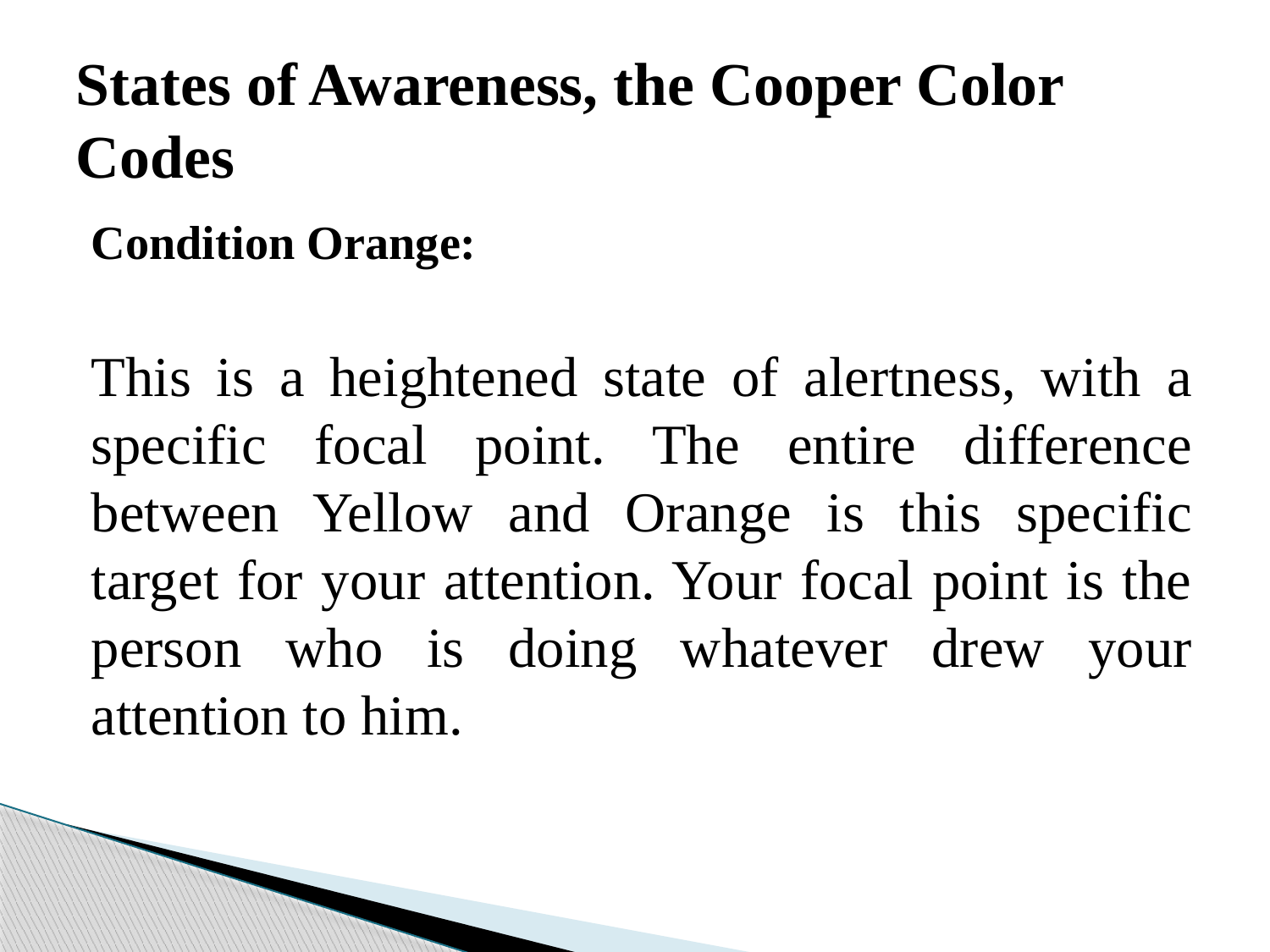

# States of Awareness, the Cooper Color Codes
Condition Orange:

This is a heightened state of alertness, with a specific focal point. The entire difference between Yellow and Orange is this specific target for your attention. Your focal point is the person who is doing whatever drew your attention to him.